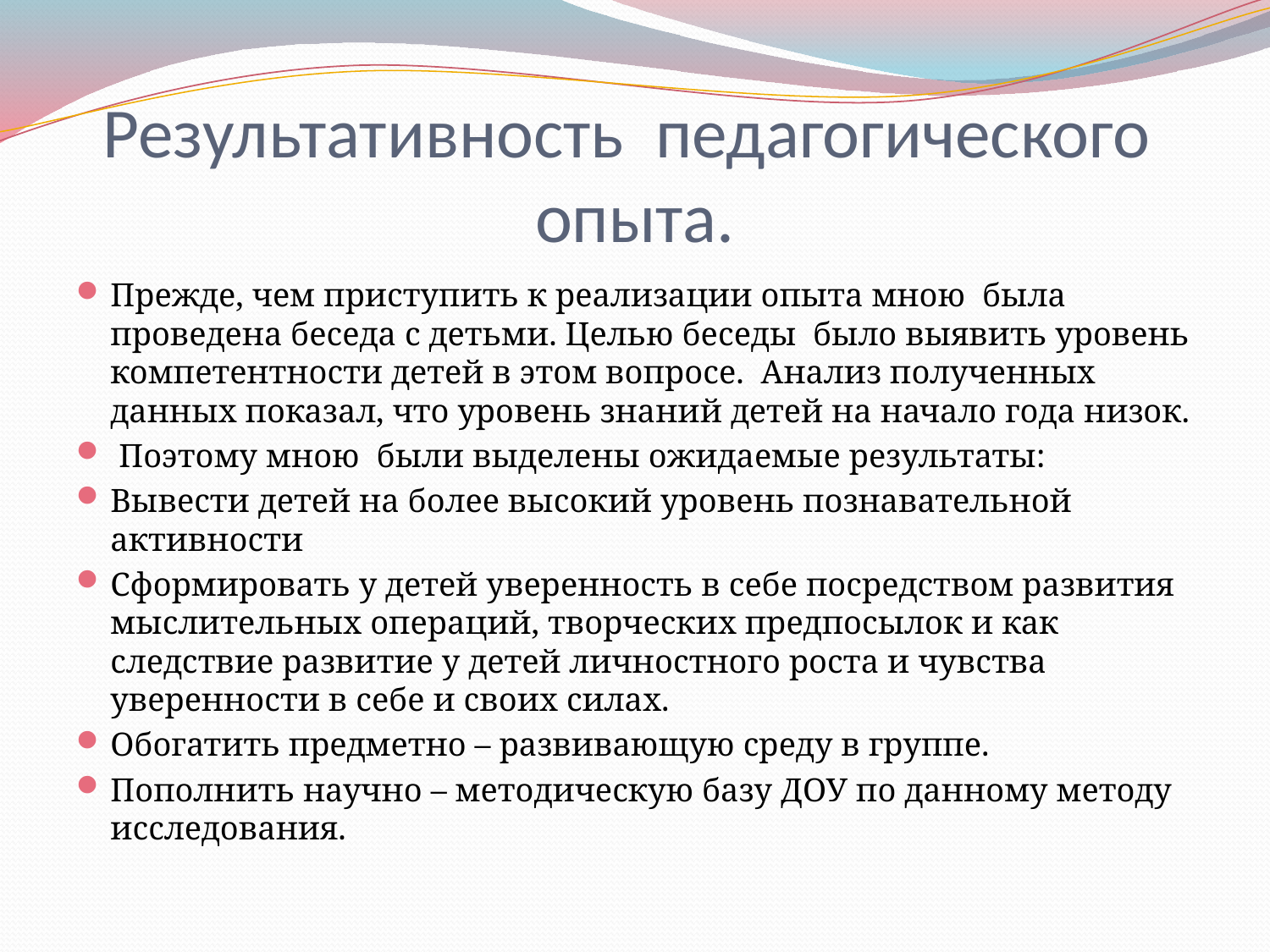

# Результативность  педагогического  опыта.
Прежде, чем приступить к реализации опыта мною  была проведена беседа с детьми. Целью беседы  было выявить уровень компетентности детей в этом вопросе.  Анализ полученных данных показал, что уровень знаний детей на начало года низок.
 Поэтому мною  были выделены ожидаемые результаты:
Вывести детей на более высокий уровень познавательной активности
Сформировать у детей уверенность в себе посредством развития мыслительных операций, творческих предпосылок и как следствие развитие у детей личностного роста и чувства уверенности в себе и своих силах.
Обогатить предметно – развивающую среду в группе.
Пополнить научно – методическую базу ДОУ по данному методу исследования.